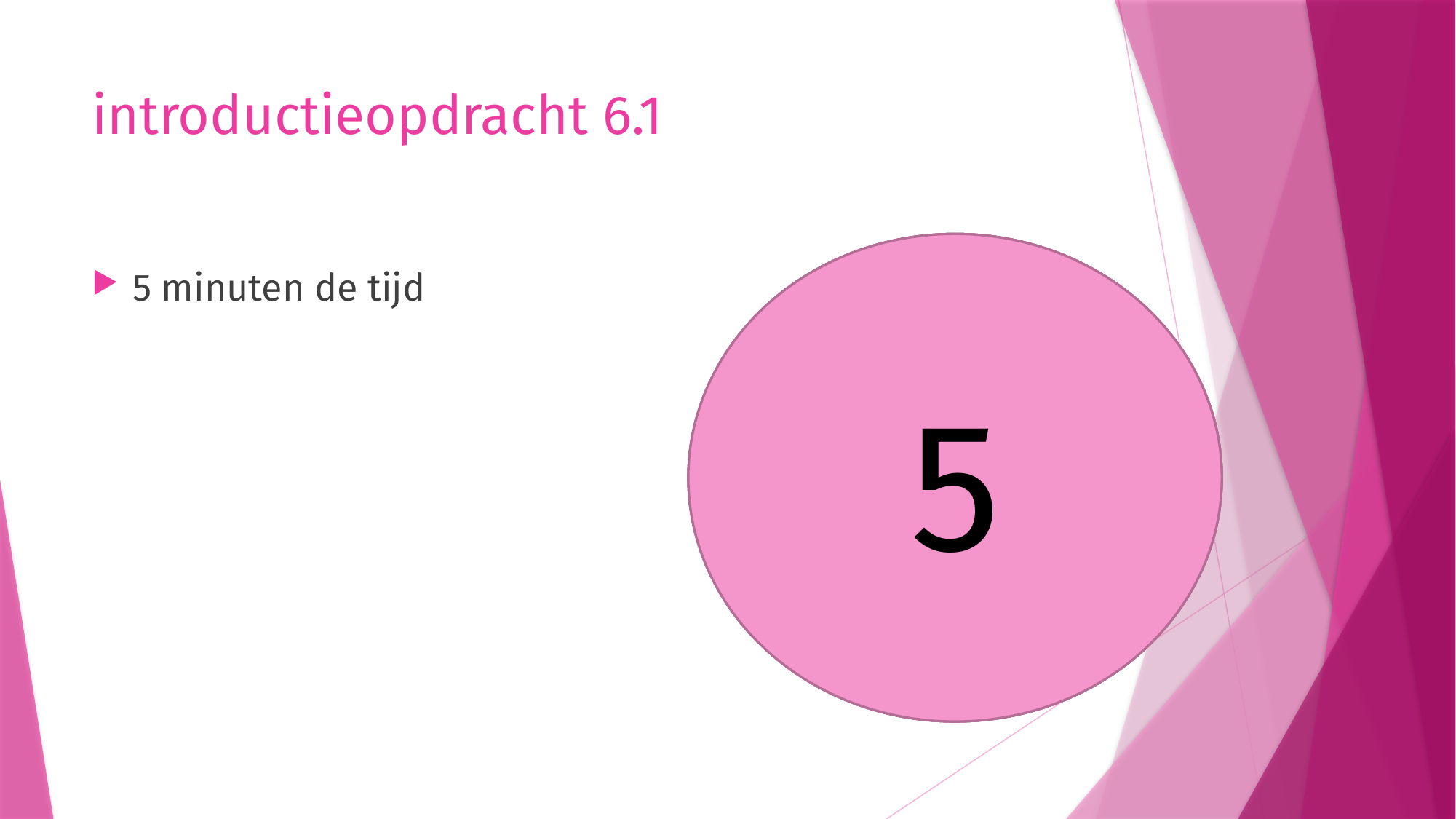

# introductieopdracht 6.1
5
4
3
1
2
5 minuten de tijd